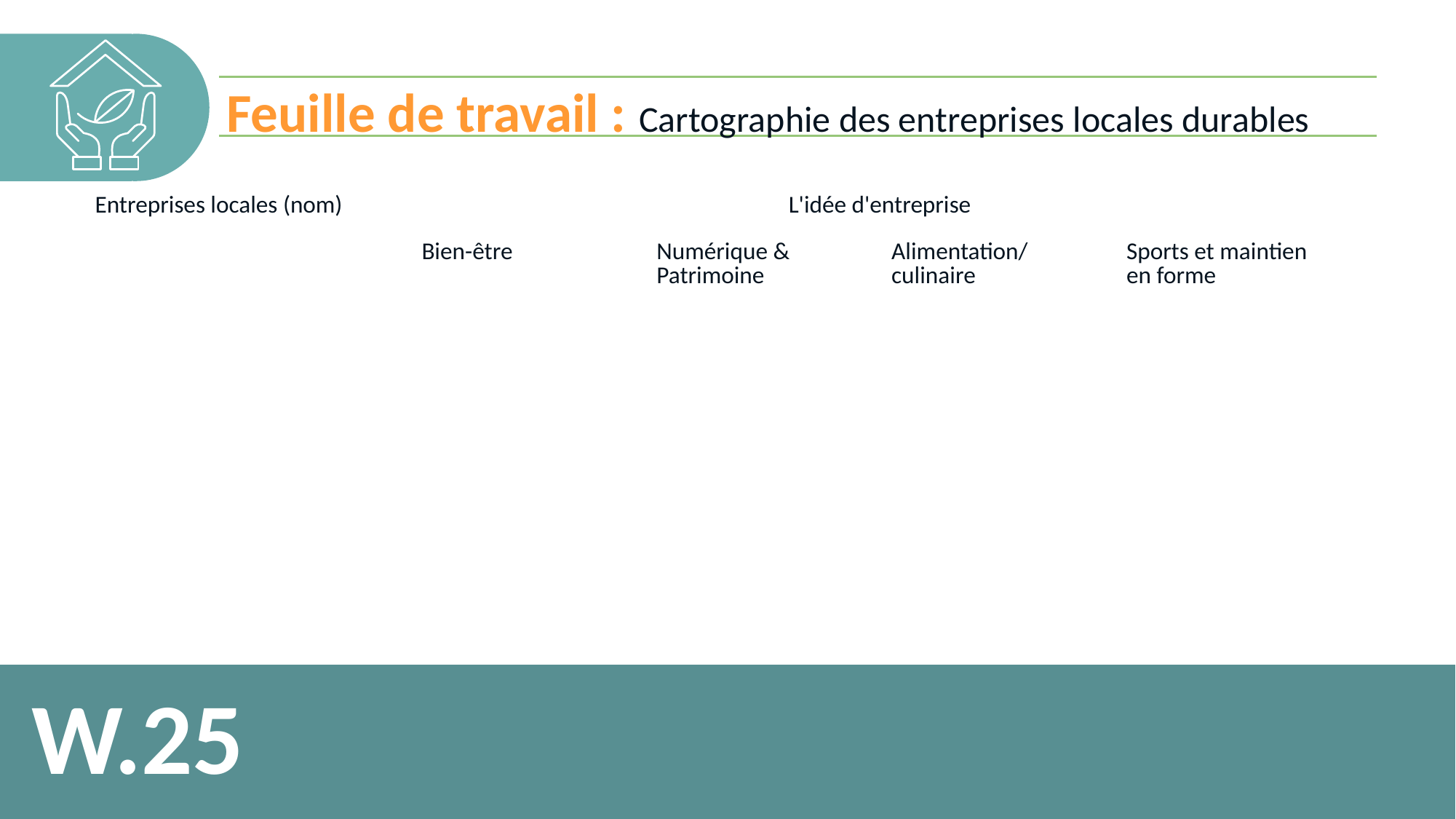

Feuille de travail : Cartographie des entreprises locales durables

| Entreprises locales (nom) | L'idée d'entreprise |  |  |  |
| --- | --- | --- | --- | --- |
|  | Bien-être | Numérique & Patrimoine | Alimentation/culinaire | Sports et maintien en forme |
|  |  |  |  |  |

W.25
7